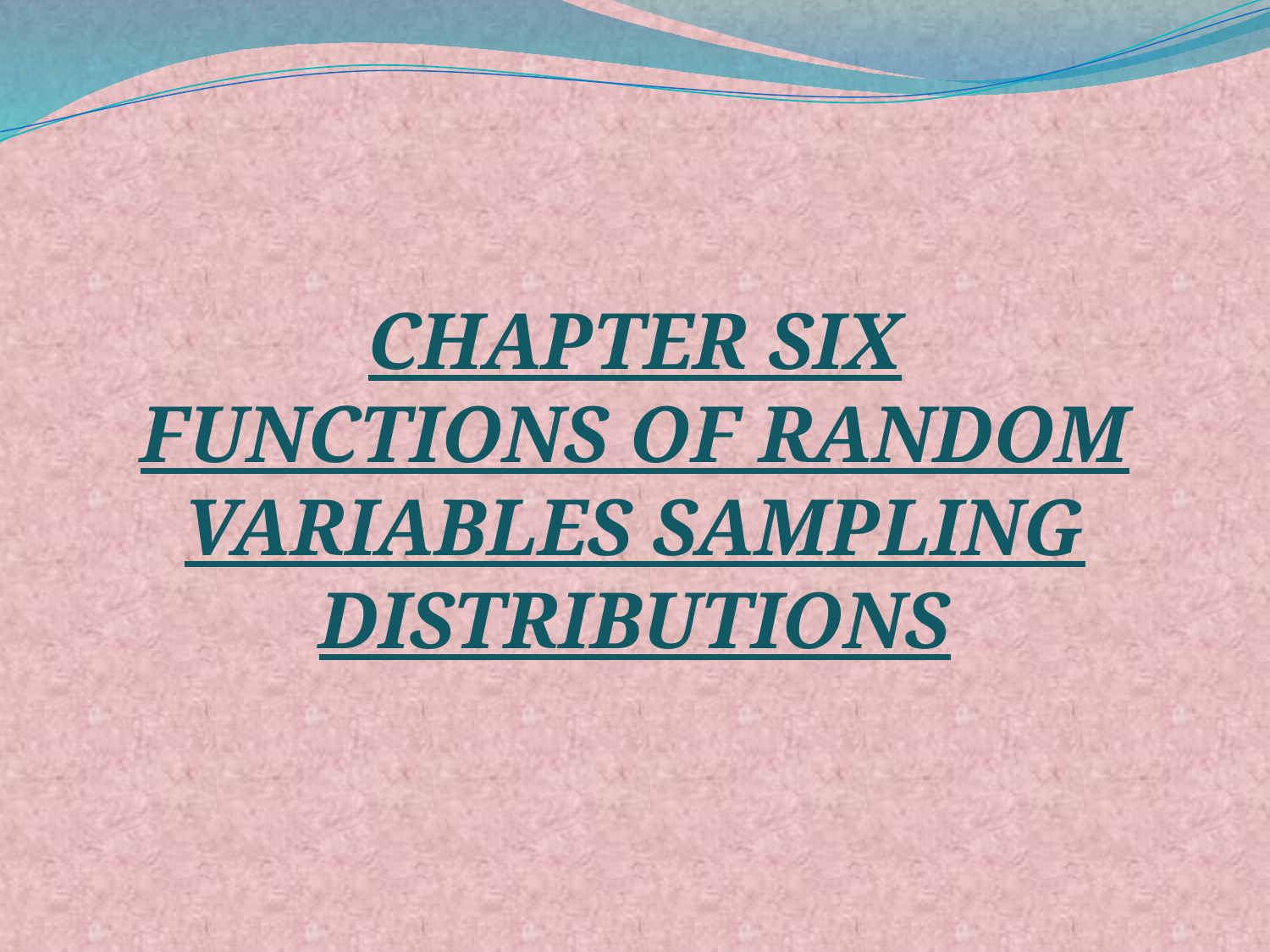

CHAPTER SIX
FUNCTIONS OF RANDOM VARIABLES SAMPLING DISTRIBUTIONS